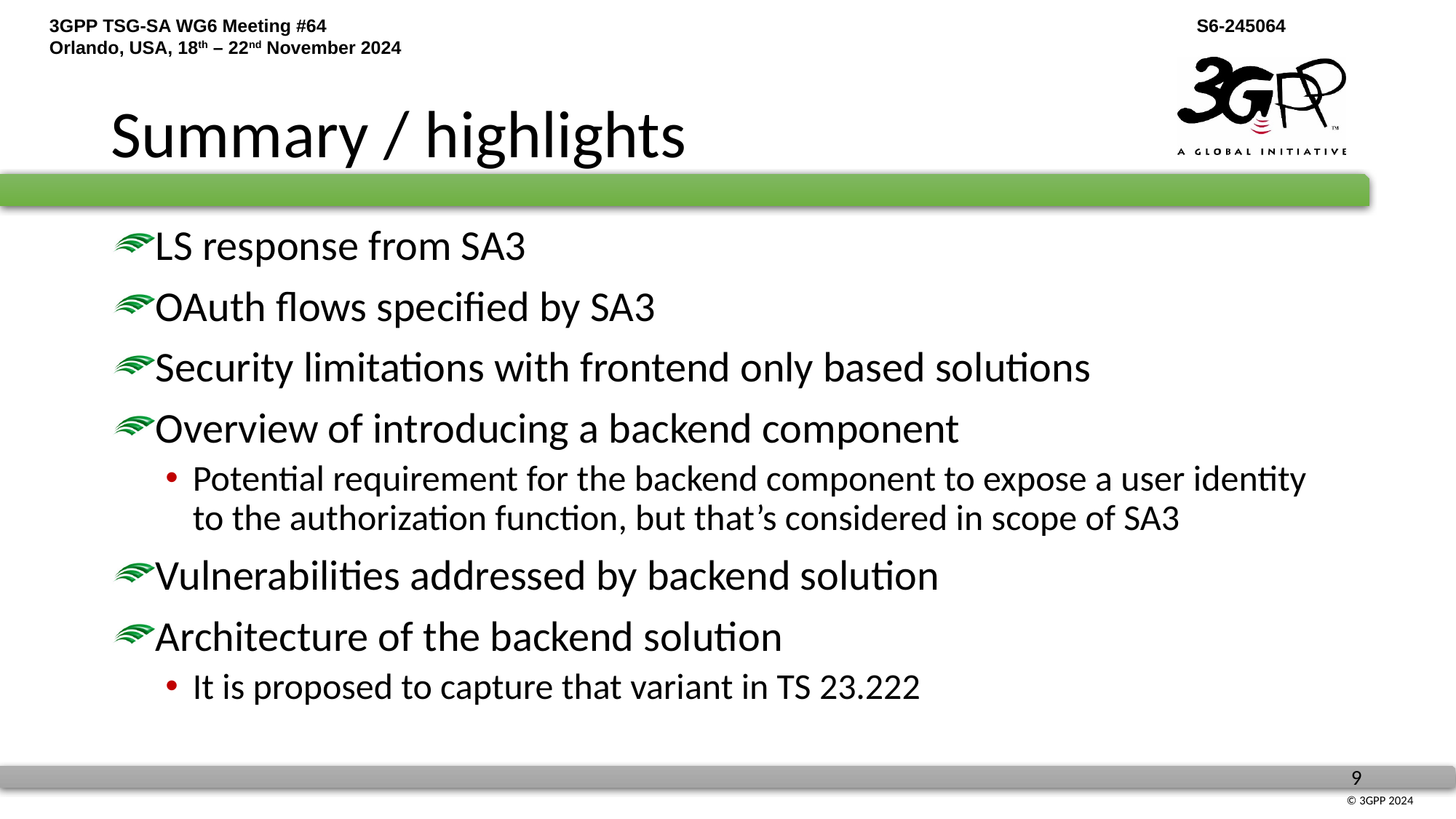

# Summary / highlights
LS response from SA3
OAuth flows specified by SA3
Security limitations with frontend only based solutions
Overview of introducing a backend component
Potential requirement for the backend component to expose a user identity to the authorization function, but that’s considered in scope of SA3
Vulnerabilities addressed by backend solution
Architecture of the backend solution
It is proposed to capture that variant in TS 23.222